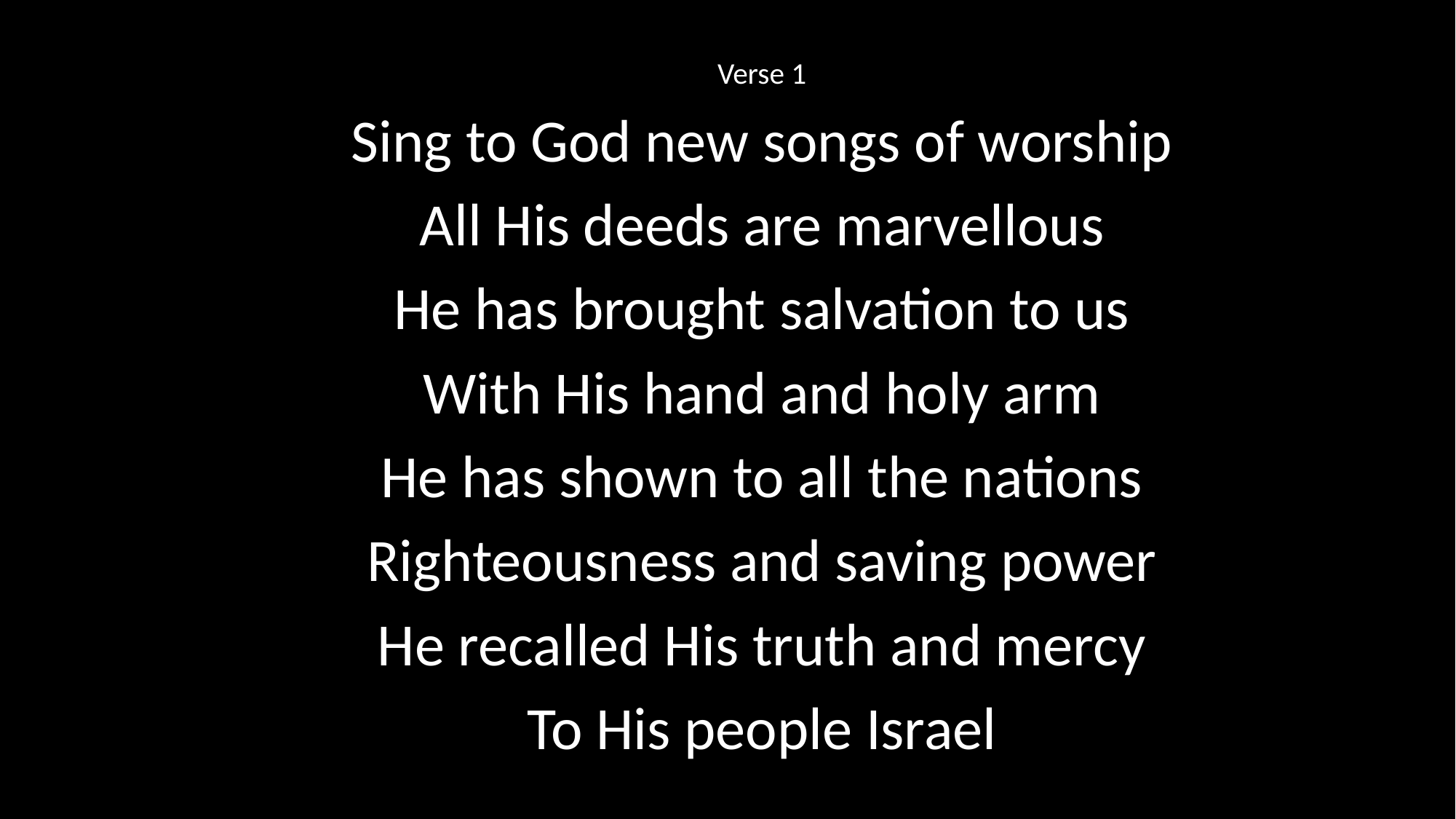

Verse 1
Sing to God new songs of worship
All His deeds are marvellous
He has brought salvation to us
With His hand and holy arm
He has shown to all the nations
Righteousness and saving power
He recalled His truth and mercy
To His people Israel